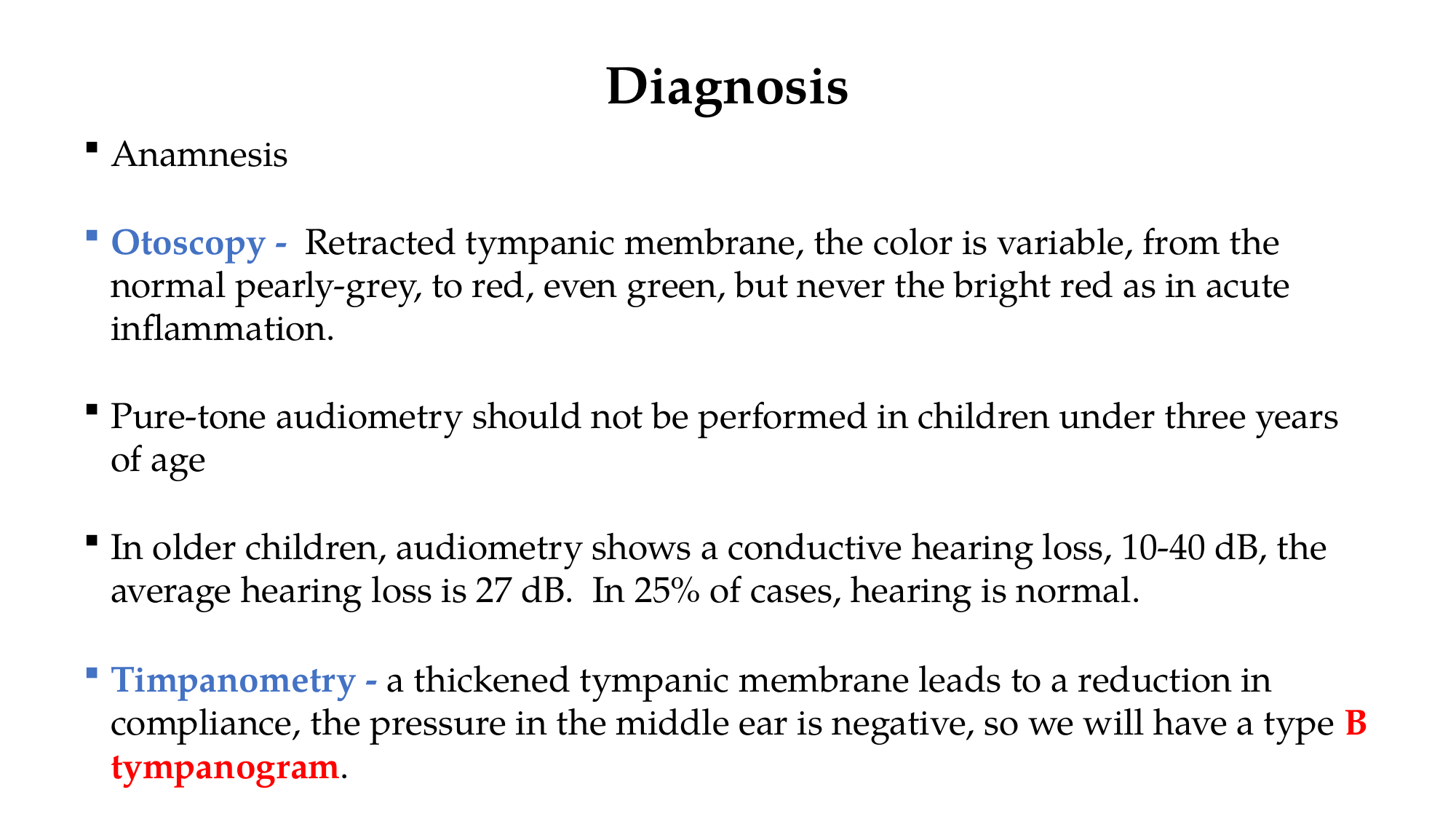

Diagnosis
Anamnesis

Otoscopy -  Retracted tympanic membrane, the color is variable, from the normal pearly-grey, to red, even green, but never the bright red as in acute inflammation.

Pure-tone audiometry should not be performed in children under three years of age

In older children, audiometry shows a conductive hearing loss, 10-40 dB, the average hearing loss is 27 dB.  In 25% of cases, hearing is normal.

Timpanometry - a thickened tympanic membrane leads to a reduction in compliance, the pressure in the middle ear is negative, so we will have a type B tympanogram.